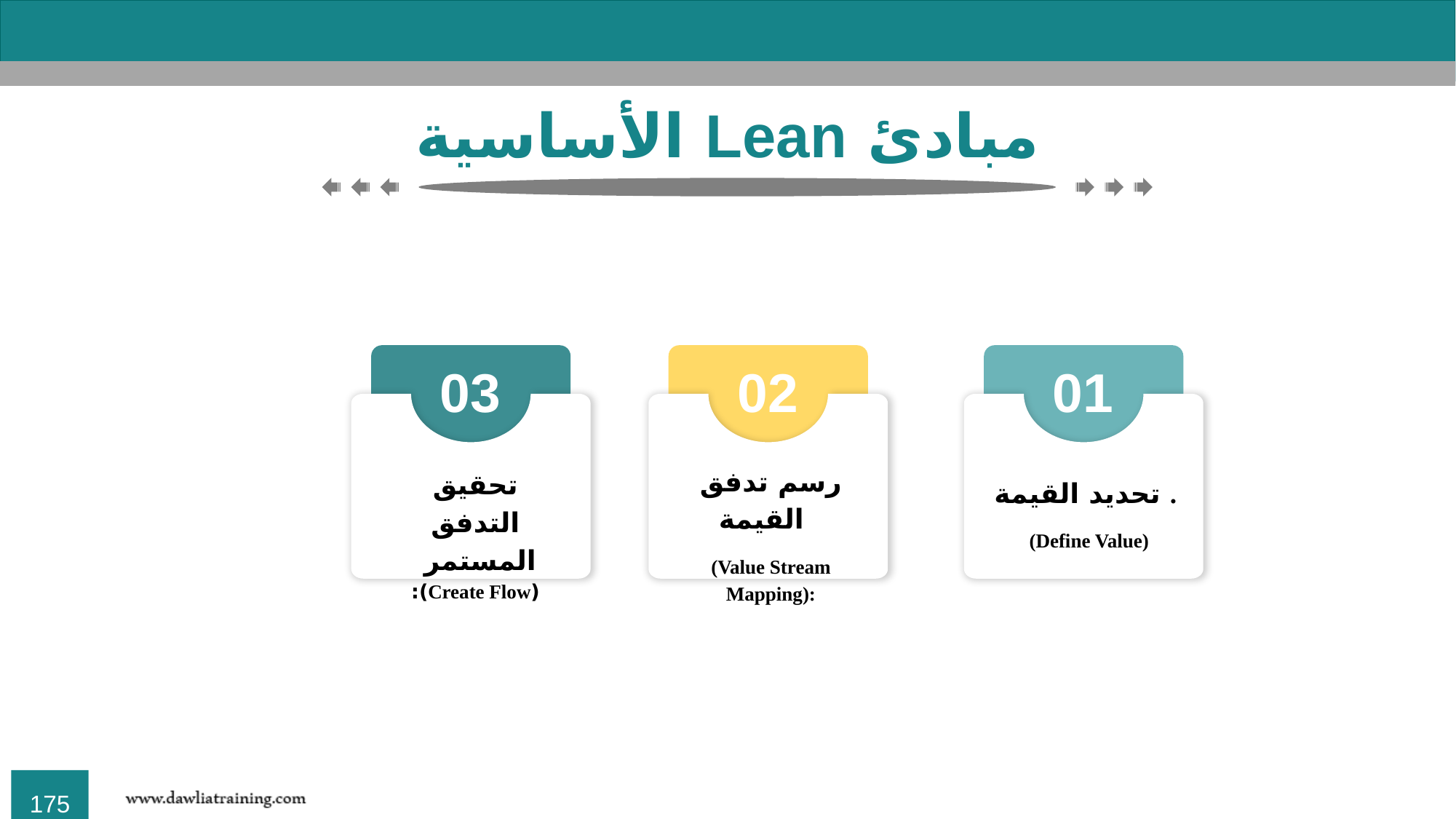

مبادئ Lean الأساسية

03

تحقيق التدفق المستمر  (Create Flow):

02

رسم تدفق القيمة
(Value Stream Mapping):

01

تحديد القيمة .
(Define Value)